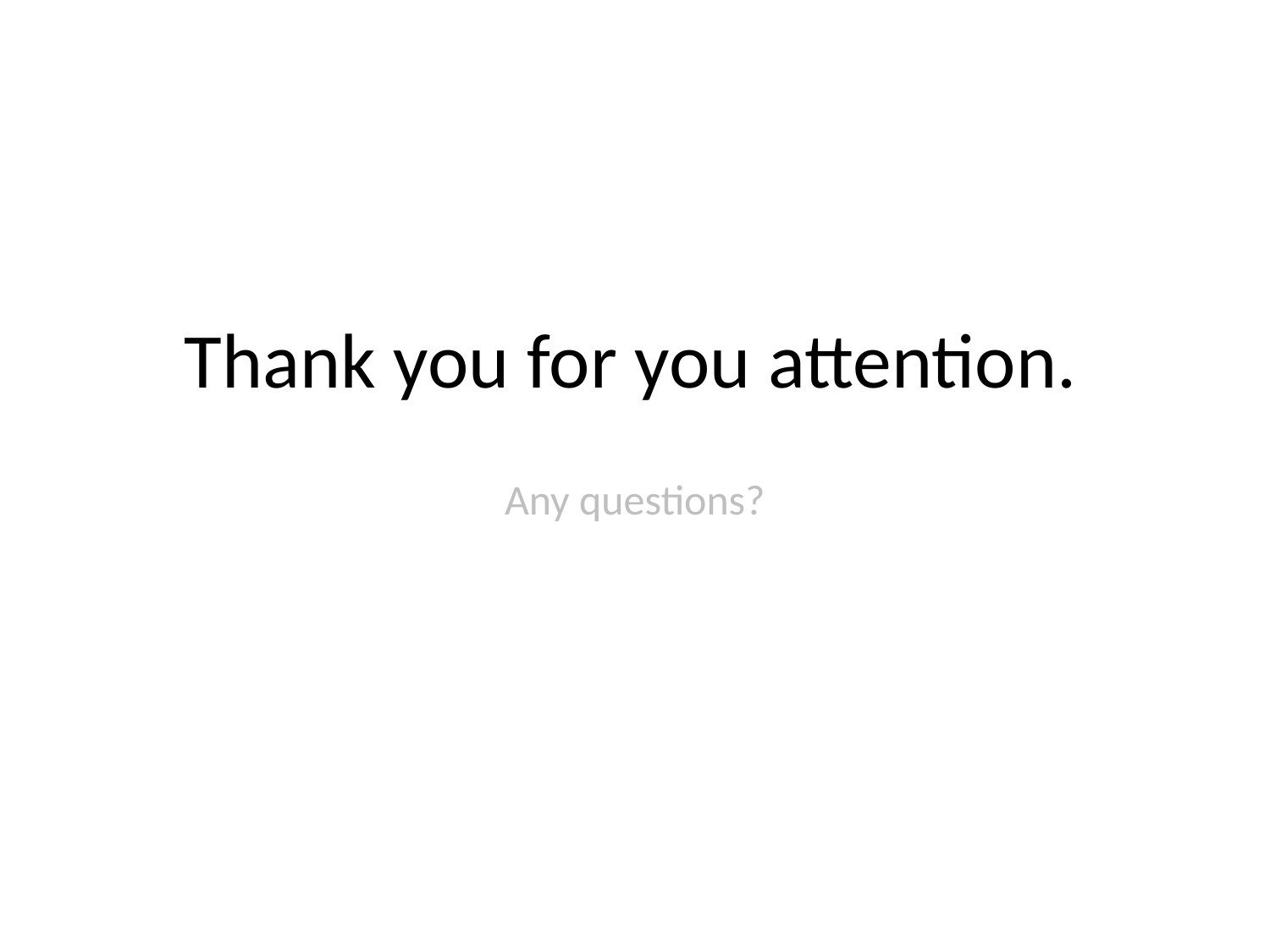

# Thank you for you attention.
Any questions?